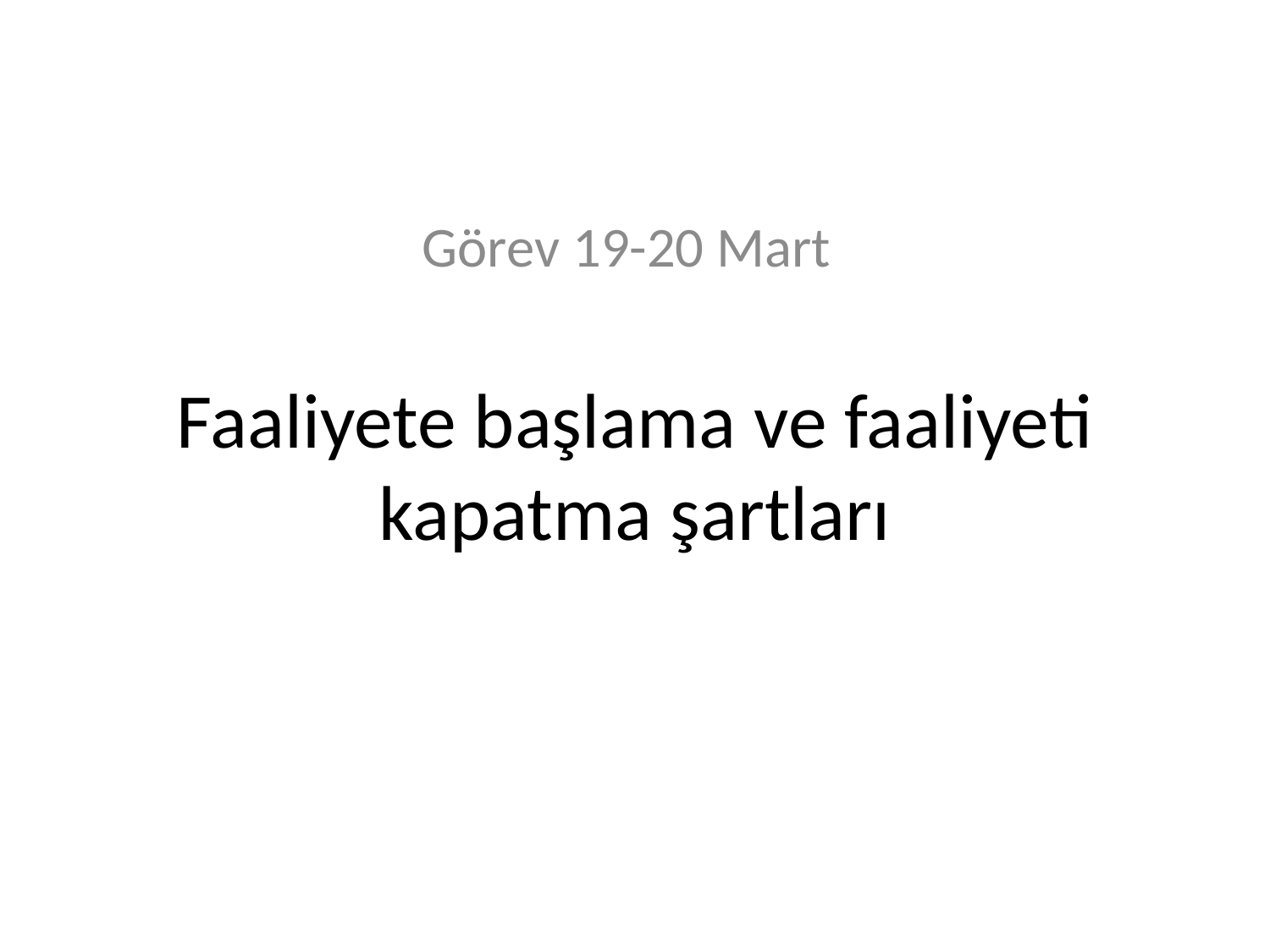

Görev 19-20 Mart
# Faaliyete başlama ve faaliyeti kapatma şartları